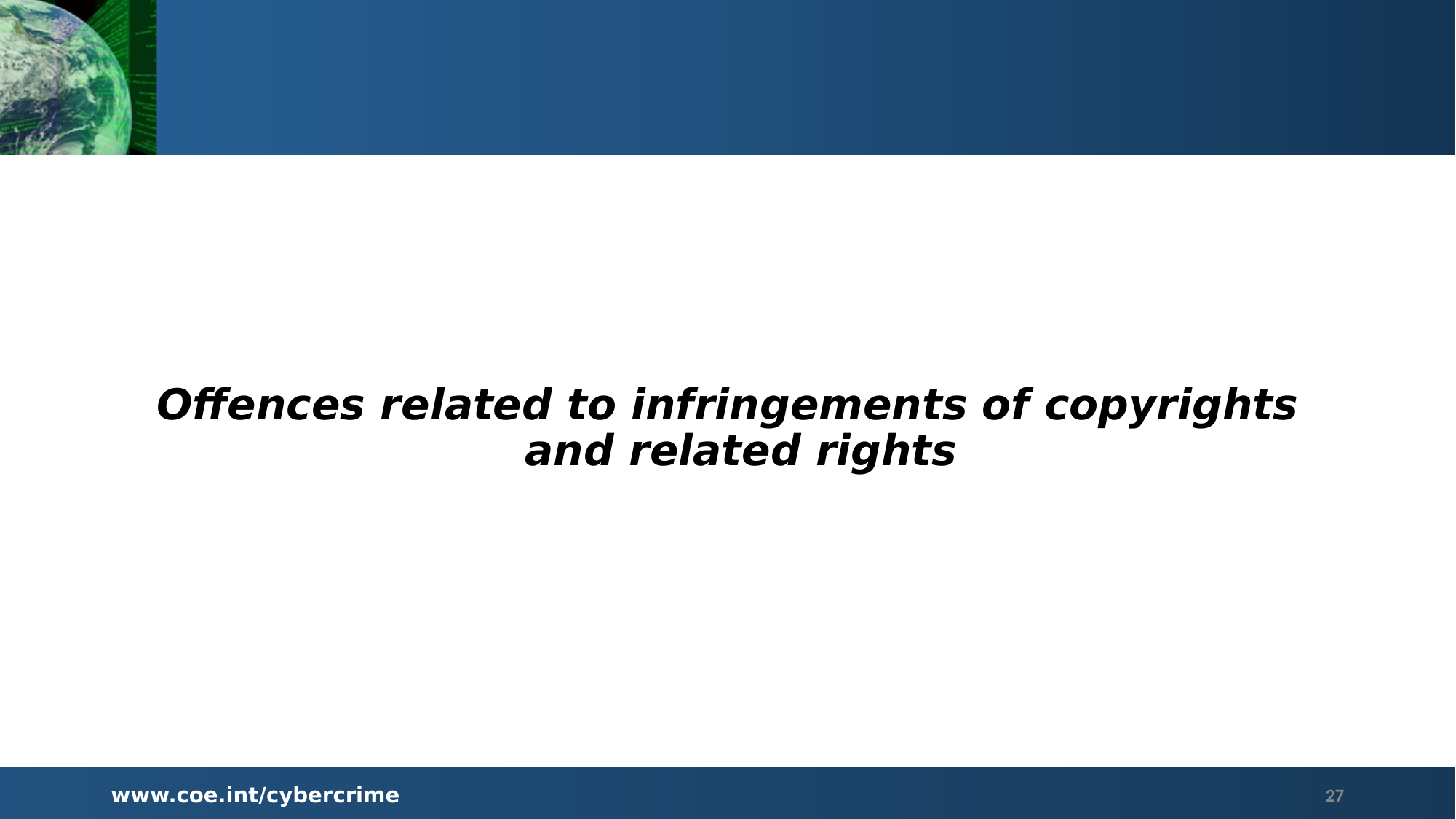

Offences related to infringements of copyrights and related rights
www.coe.int/cybercrime
27